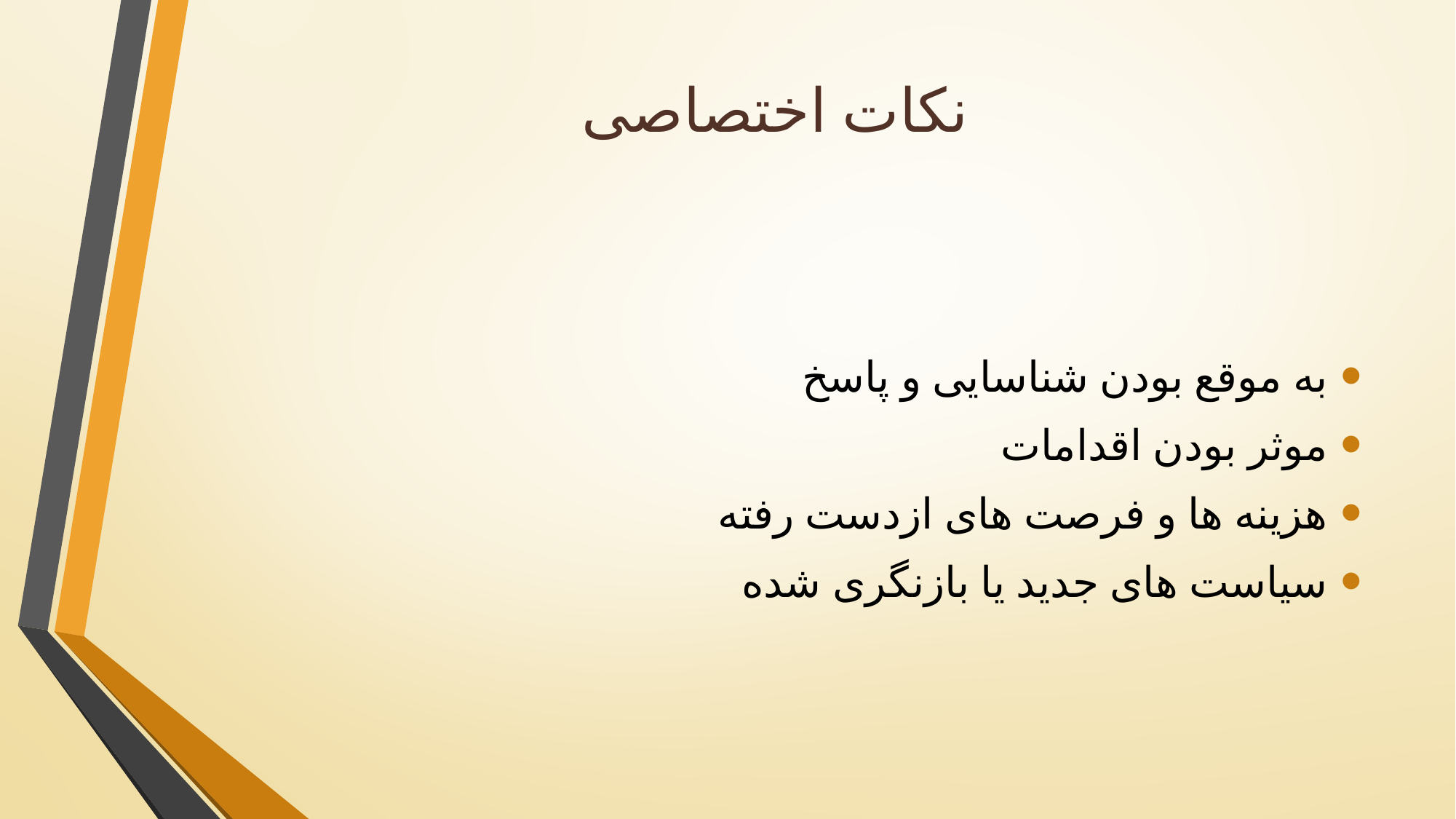

# نکات اختصاصی
به موقع بودن شناسایی و پاسخ
موثر بودن اقدامات
هزینه ها و فرصت های ازدست رفته
سیاست های جدید یا بازنگری شده